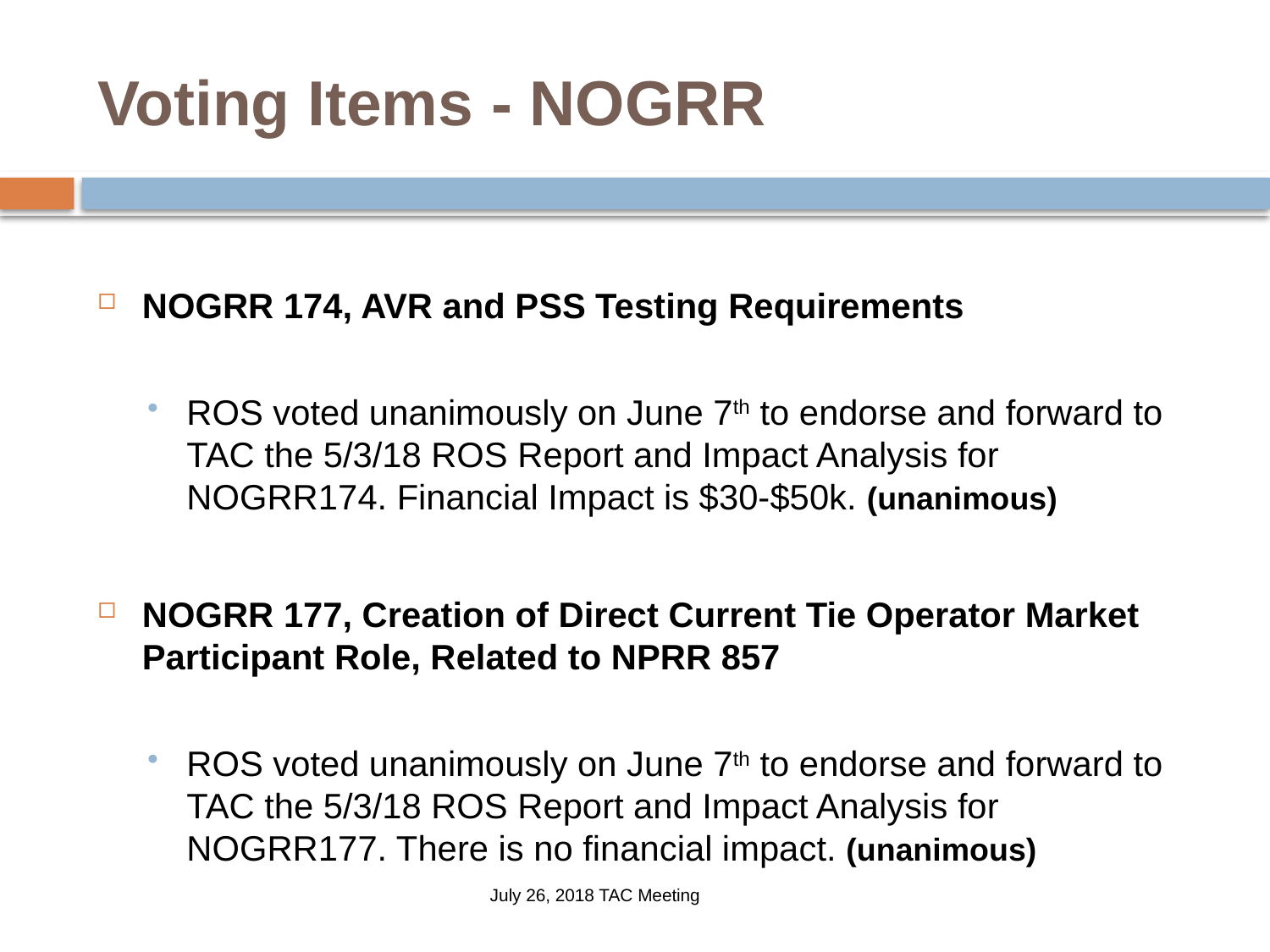

# Voting Items - NOGRR

NOGRR 174, AVR and PSS Testing Requirements

ROS voted unanimously on June 7th to endorse and forward to TAC the 5/3/18 ROS Report and Impact Analysis for NOGRR174. Financial Impact is $30-$50k. (unanimous)

NOGRR 177, Creation of Direct Current Tie Operator Market Participant Role, Related to NPRR 857

ROS voted unanimously on June 7th to endorse and forward to TAC the 5/3/18 ROS Report and Impact Analysis for NOGRR177. There is no financial impact. (unanimous)

July 26, 2018 TAC Meeting